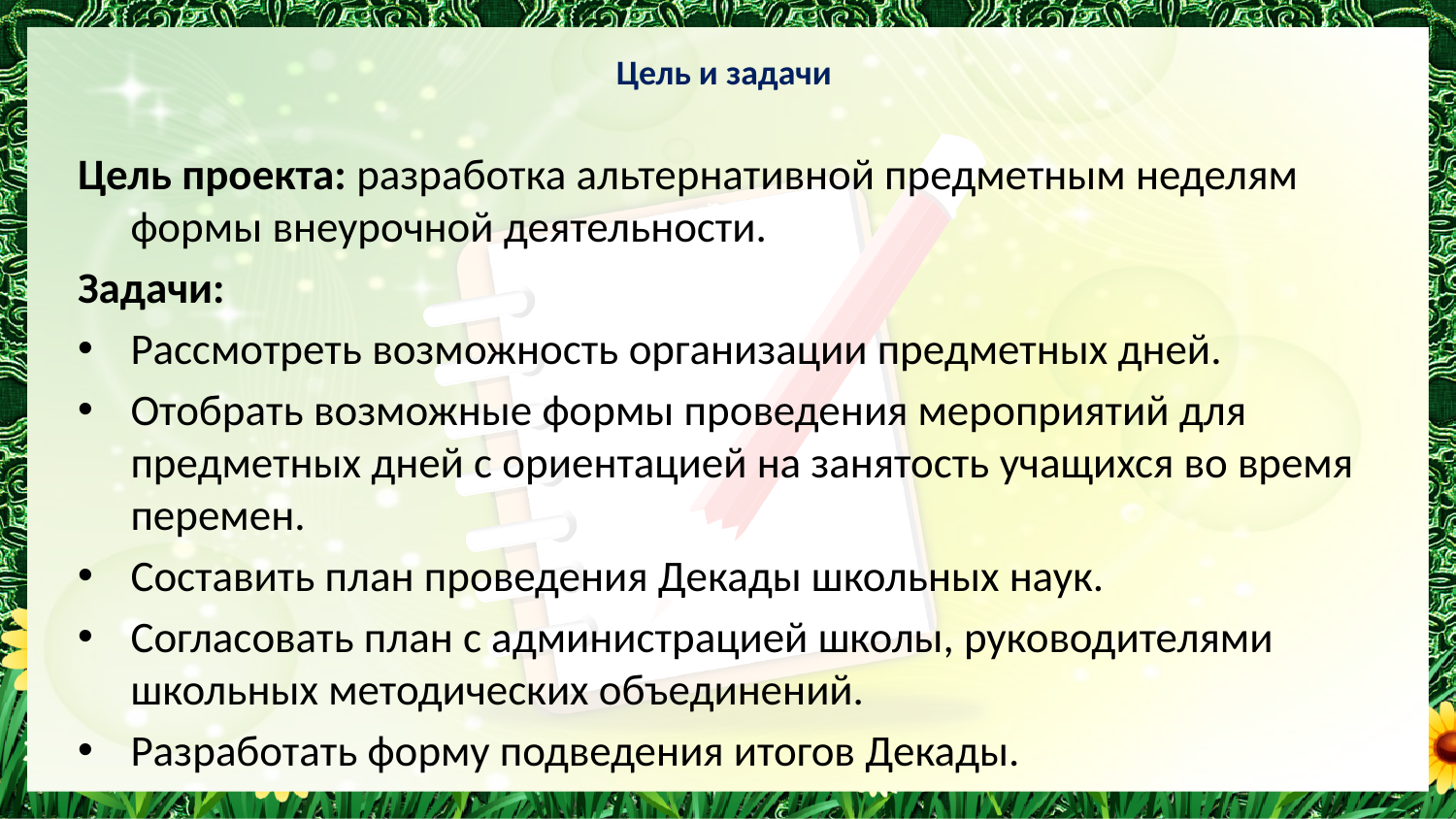

# Цель и задачи
Цель проекта: разработка альтернативной предметным неделям формы внеурочной деятельности.
Задачи:
Рассмотреть возможность организации предметных дней.
Отобрать возможные формы проведения мероприятий для предметных дней с ориентацией на занятость учащихся во время перемен.
Составить план проведения Декады школьных наук.
Согласовать план с администрацией школы, руководителями школьных методических объединений.
Разработать форму подведения итогов Декады.